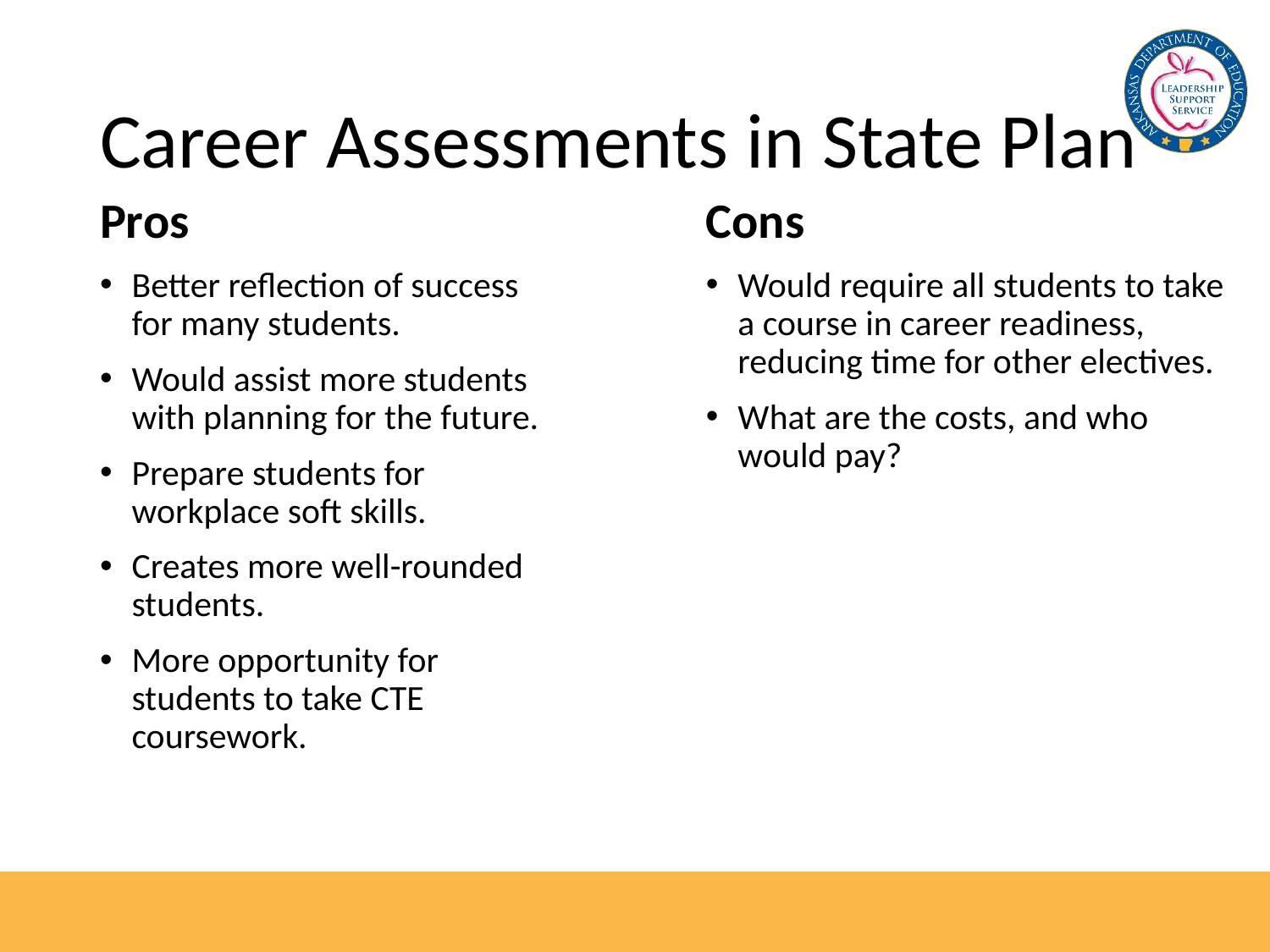

# Career Assessments in State Plan
Pros
Better reflection of success for many students.
Would assist more students with planning for the future.
Prepare students for workplace soft skills.
Creates more well-rounded students.
More opportunity for students to take CTE coursework.
Cons
Would require all students to take a course in career readiness, reducing time for other electives.
What are the costs, and who would pay?